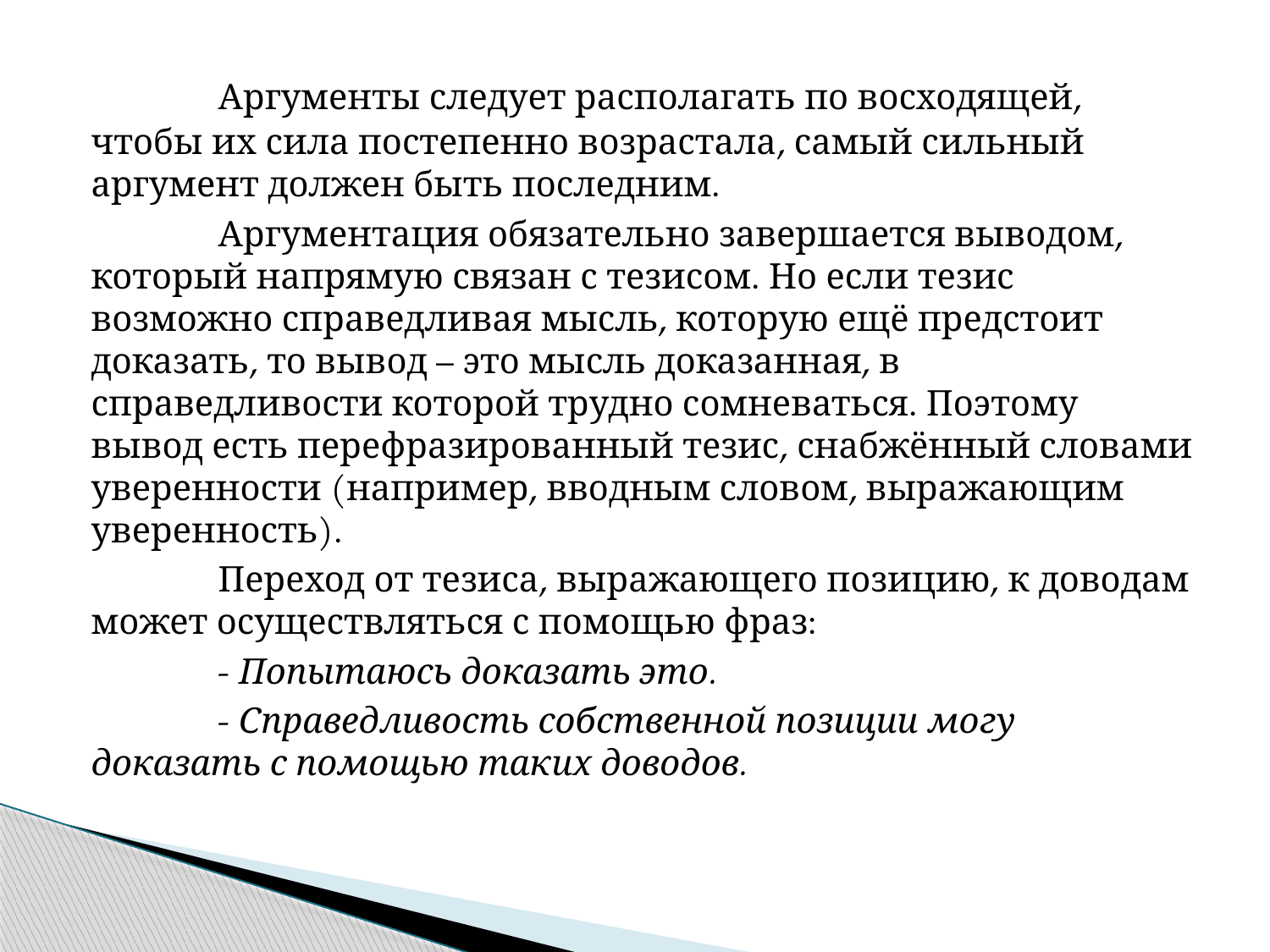

#
	Аргументы следует располагать по восходящей, чтобы их сила постепенно возрастала, самый сильный аргумент должен быть последним.
	Аргументация обязательно завершается выводом, который напрямую связан с тезисом. Но если тезис возможно справедливая мысль, которую ещё предстоит доказать, то вывод – это мысль доказанная, в справедливости которой трудно сомневаться. Поэтому вывод есть перефразированный тезис, снабжённый словами уверенности (например, вводным словом, выражающим уверенность).
	Переход от тезиса, выражающего позицию, к доводам может осуществляться с помощью фраз:
	- Попытаюсь доказать это.
	- Справедливость собственной позиции могу доказать с помощью таких доводов.